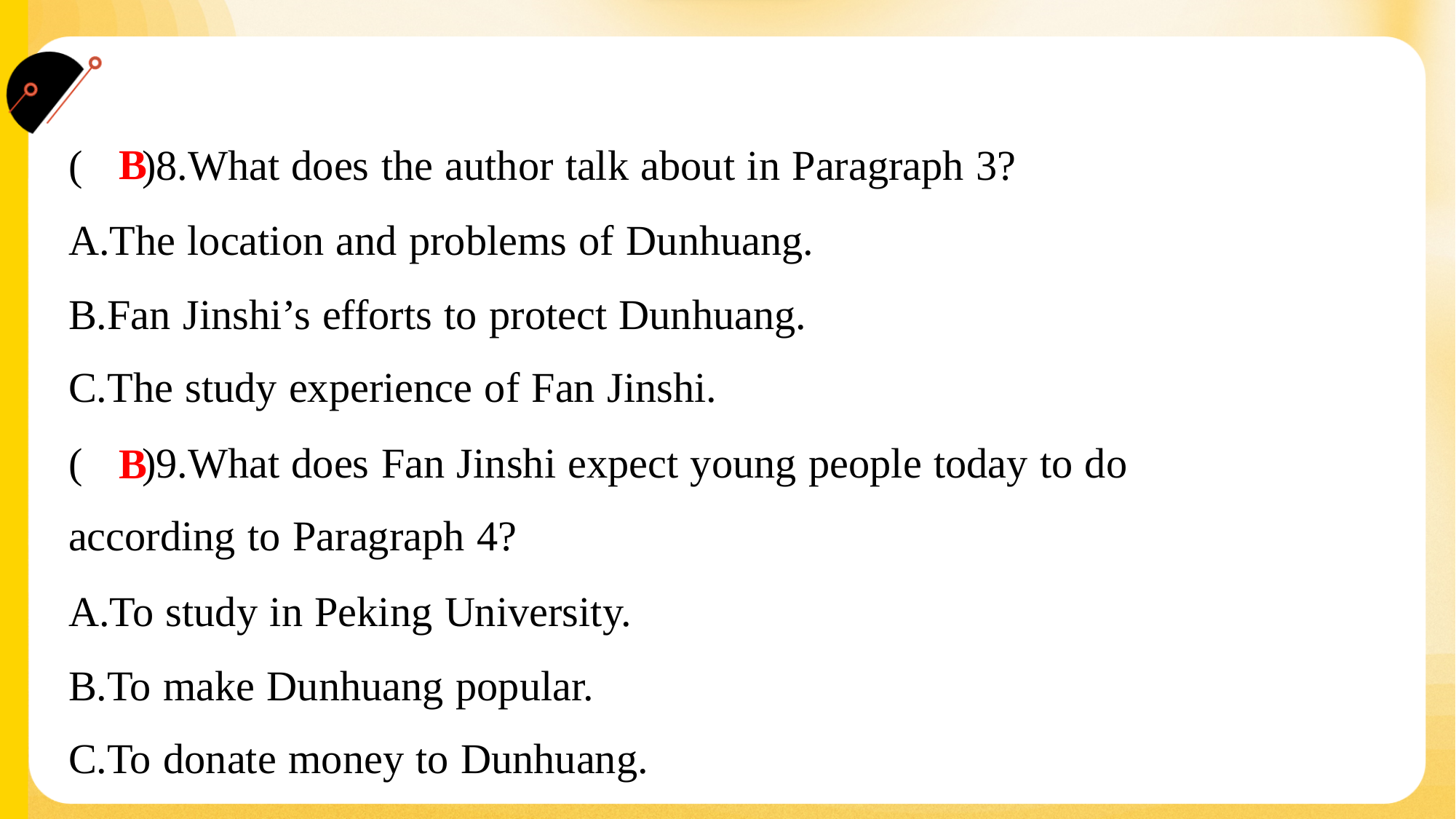

B
(     )8.What does the author talk about in Paragraph 3?
A.The location and problems of Dunhuang.
B.Fan Jinshi’s efforts to protect Dunhuang.
C.The study experience of Fan Jinshi.
(     )9.What does Fan Jinshi expect young people today to do
according to Paragraph 4?
B
A.To study in Peking University.
B.To make Dunhuang popular.
C.To donate money to Dunhuang.